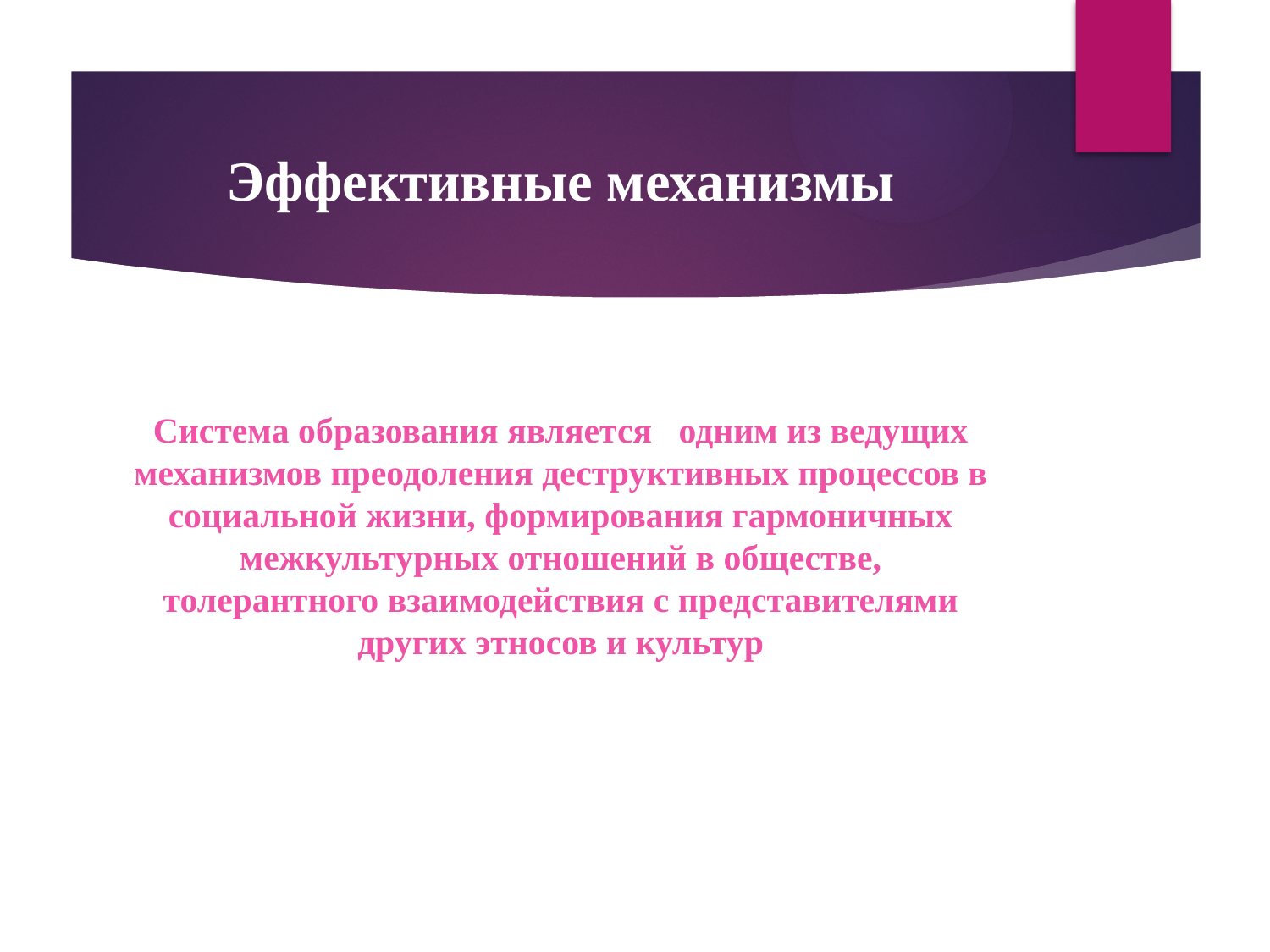

# Эффективные механизмы

Система образования является   одним из ведущих механизмов преодоления деструктивных процессов в социальной жизни, формирования гармоничных межкультурных отношений в обществе, толерантного взаимодействия с представителями других этносов и культур